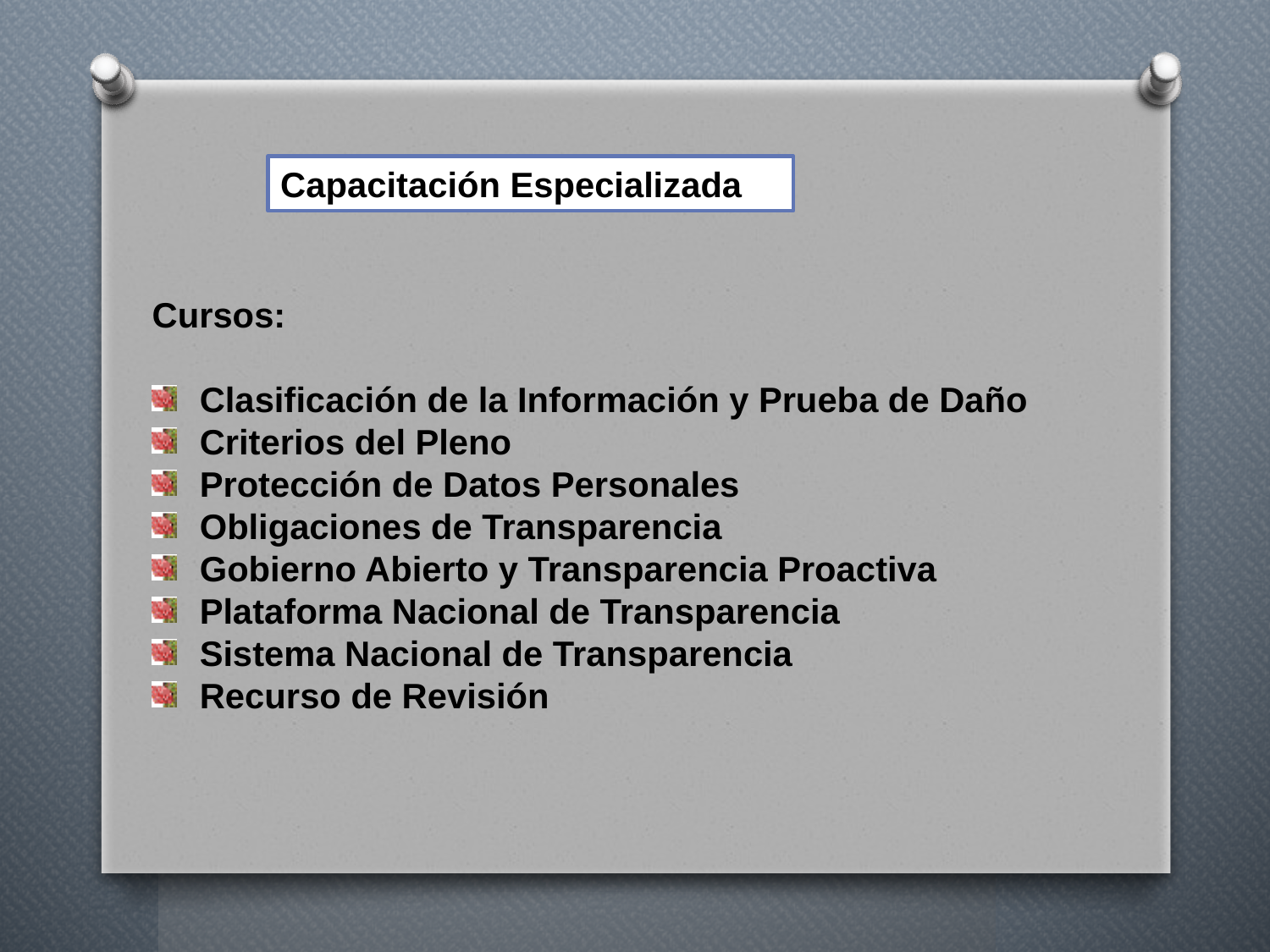

Capacitación Especializada
Cursos:

Clasificación de la Información y Prueba de Daño
Criterios del Pleno
Protección de Datos Personales
Obligaciones de Transparencia
Gobierno Abierto y Transparencia Proactiva
Plataforma Nacional de Transparencia
Sistema Nacional de Transparencia
Recurso de Revisión